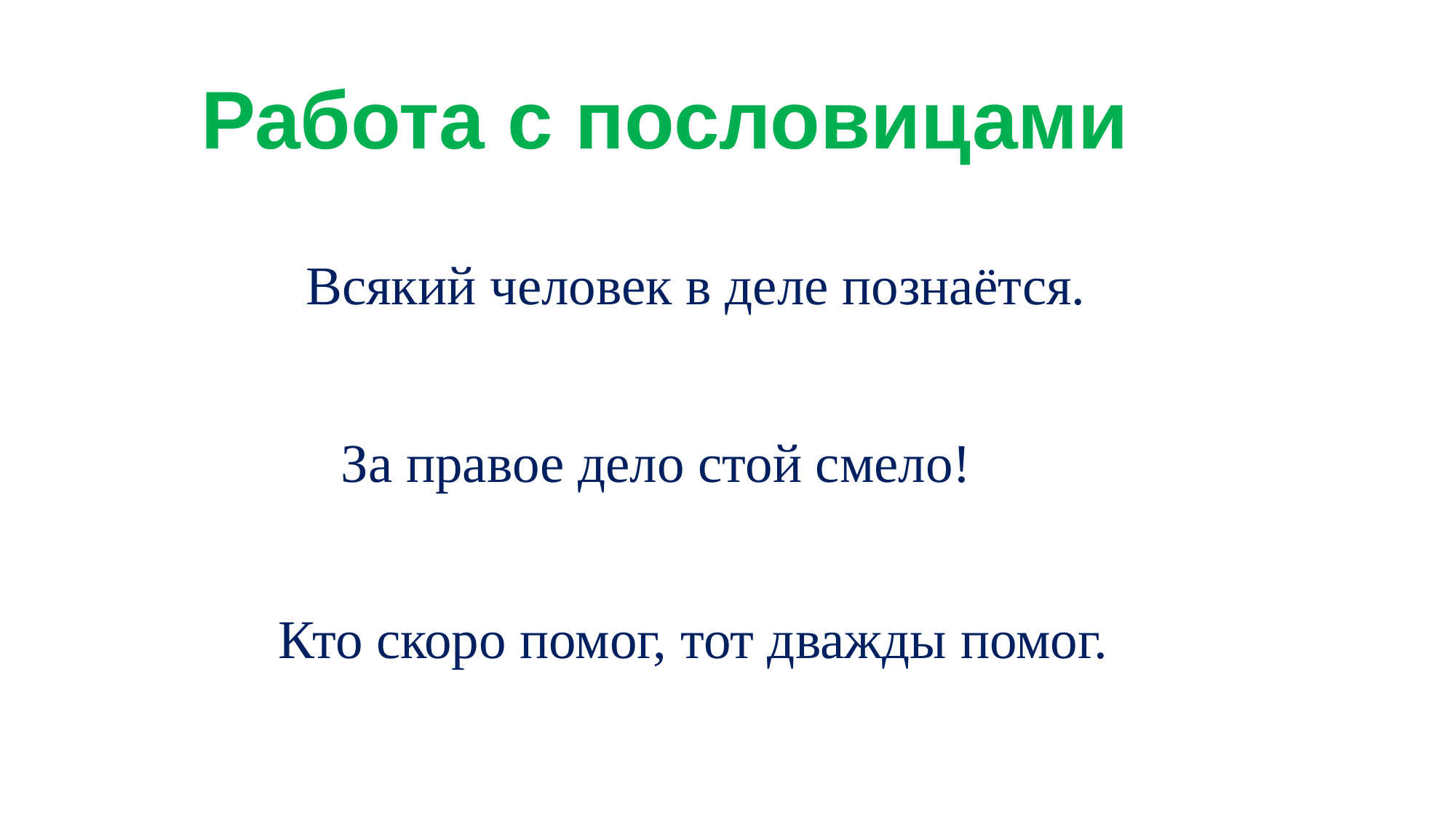

Работа с пословицами
Всякий человек в деле познаётся.
За правое дело стой смело!
Кто скоро помог, тот дважды помог.